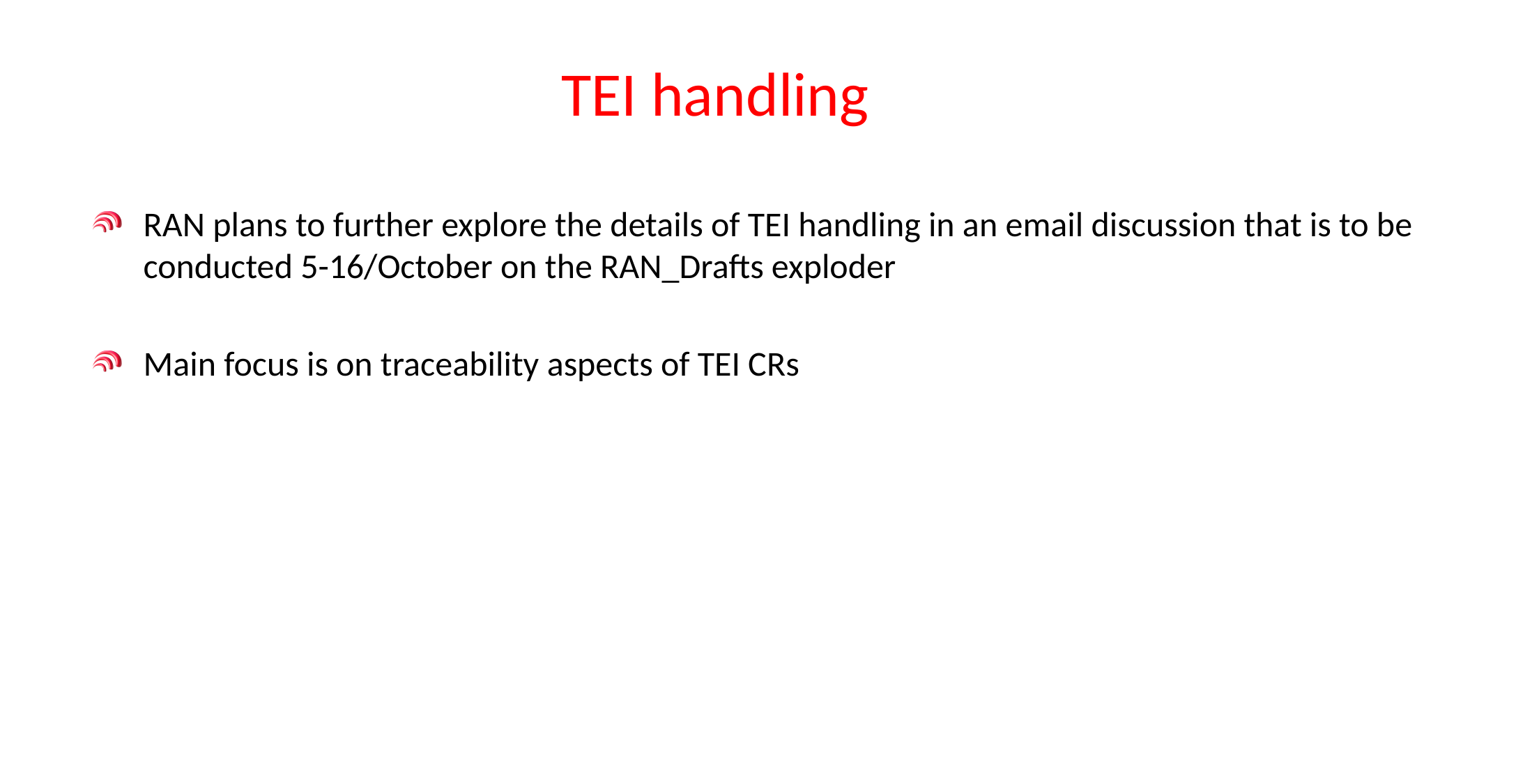

# TEI handling

RAN plans to further explore the details of TEI handling in an email discussion that is to be conducted 5-16/October on the RAN_Drafts exploder

Main focus is on traceability aspects of TEI CRs